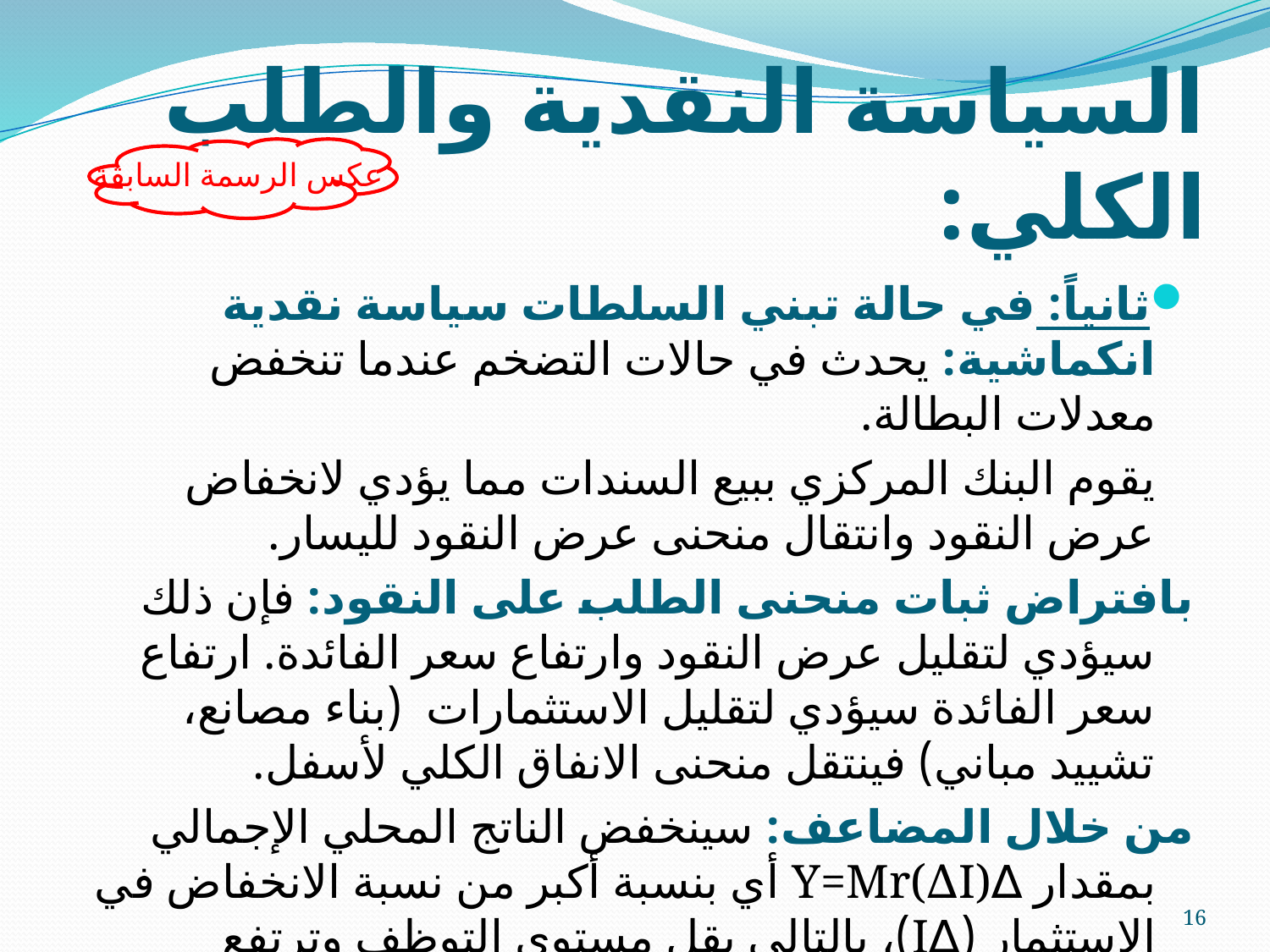

# السياسة النقدية والطلب الكلي:

عكس الرسمة السابقة
ثانياً: في حالة تبني السلطات سياسة نقدية انكماشية: يحدث في حالات التضخم عندما تنخفض معدلات البطالة.
		يقوم البنك المركزي ببيع السندات مما يؤدي لانخفاض عرض النقود وانتقال منحنى عرض النقود لليسار.
بافتراض ثبات منحنى الطلب على النقود: فإن ذلك سيؤدي لتقليل عرض النقود وارتفاع سعر الفائدة. ارتفاع سعر الفائدة سيؤدي لتقليل الاستثمارات  (بناء مصانع، تشييد مباني) فينتقل منحنى الانفاق الكلي لأسفل.
من خلال المضاعف: سينخفض الناتج المحلي الإجمالي بمقدار ∆Y=Mr(∆I) أي بنسبة أكبر من نسبة الانخفاض في الاستثمار (∆I)، بالتالي يقل مستوى التوظف وترتفع البطالة.

16